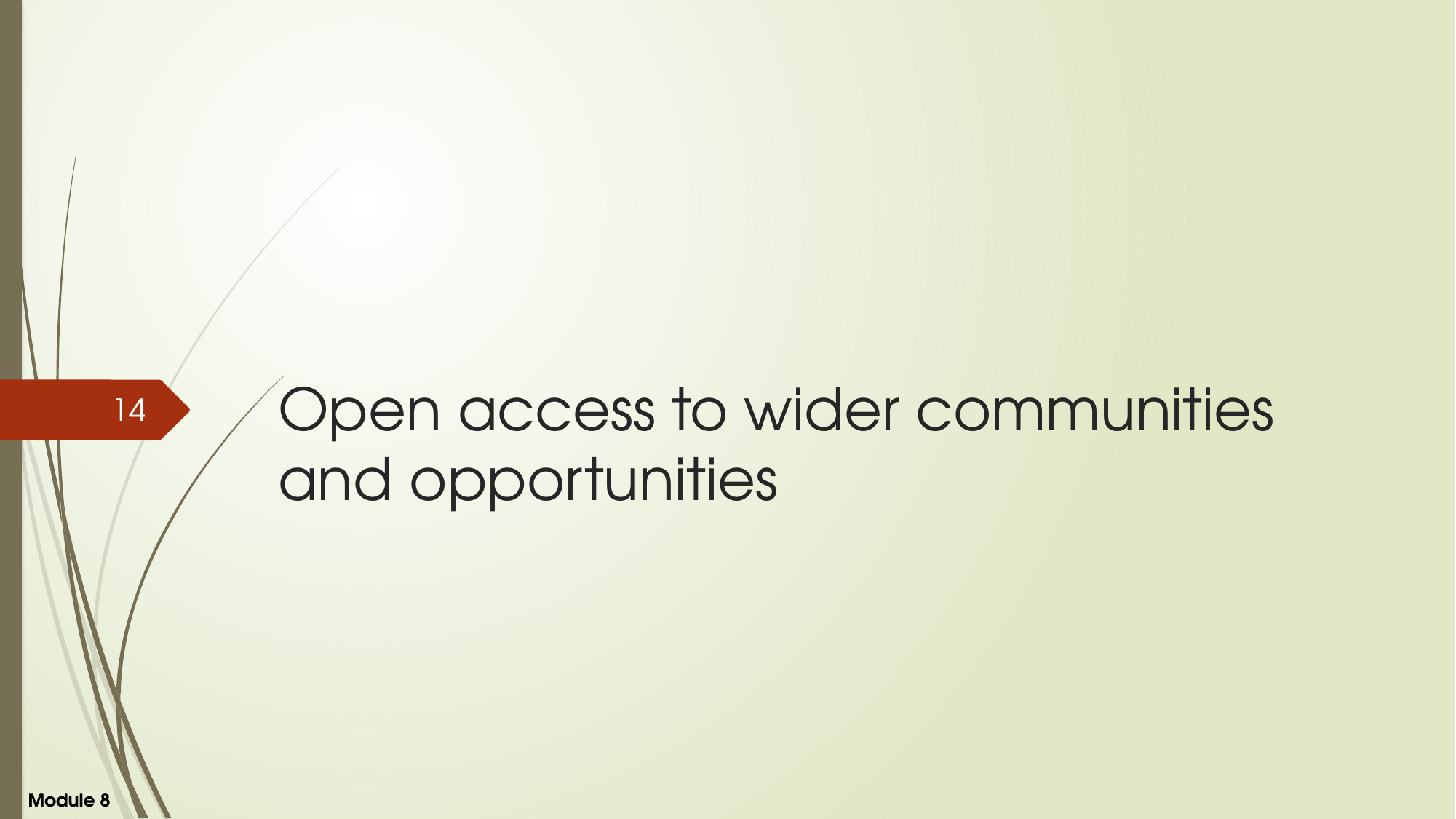

Open access to wider communities and opportunities
14